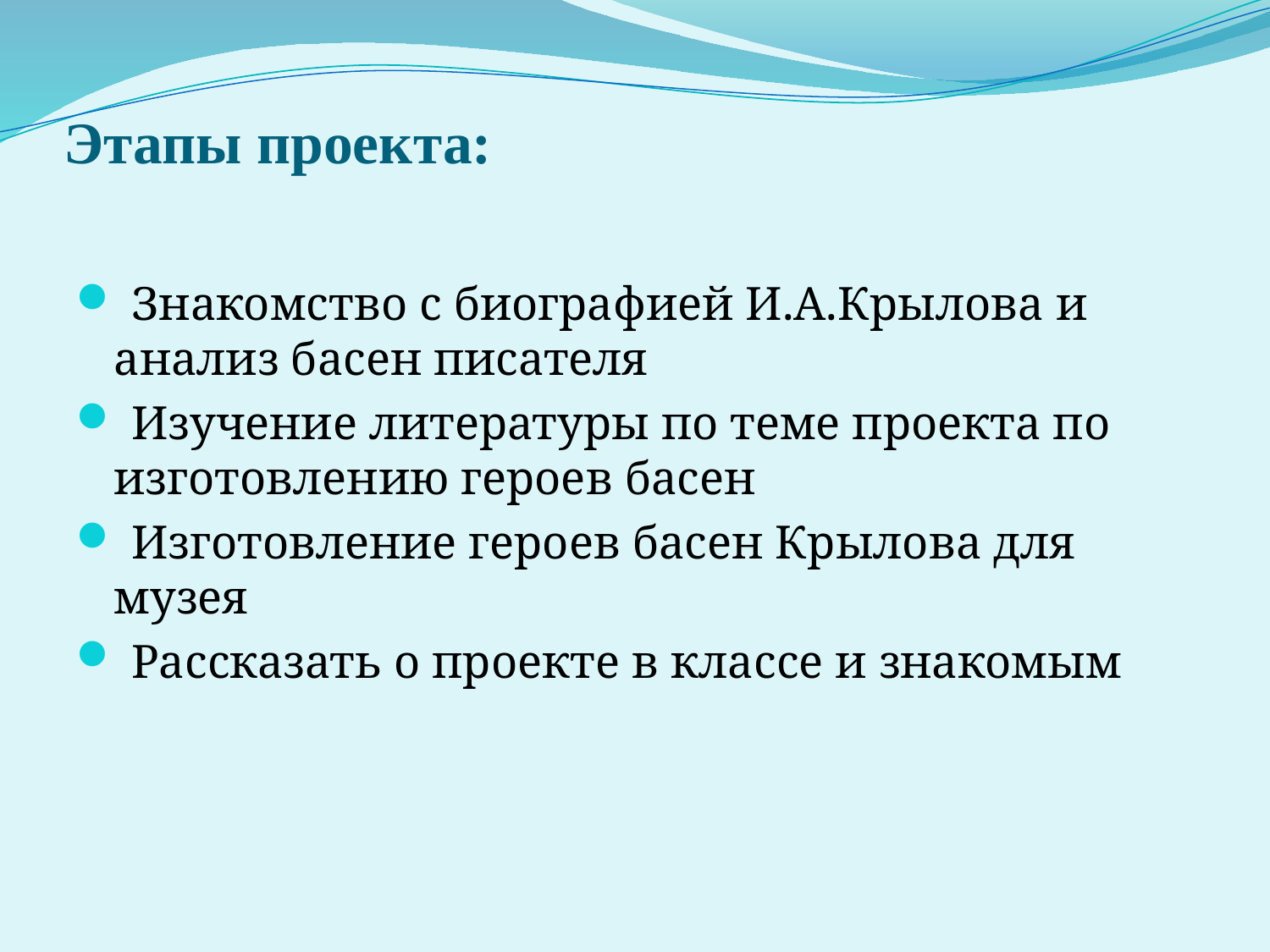

# Этапы проекта:
 Знакомство с биографией И.А.Крылова и анализ басен писателя
 Изучение литературы по теме проекта по изготовлению героев басен
 Изготовление героев басен Крылова для музея
 Рассказать о проекте в классе и знакомым